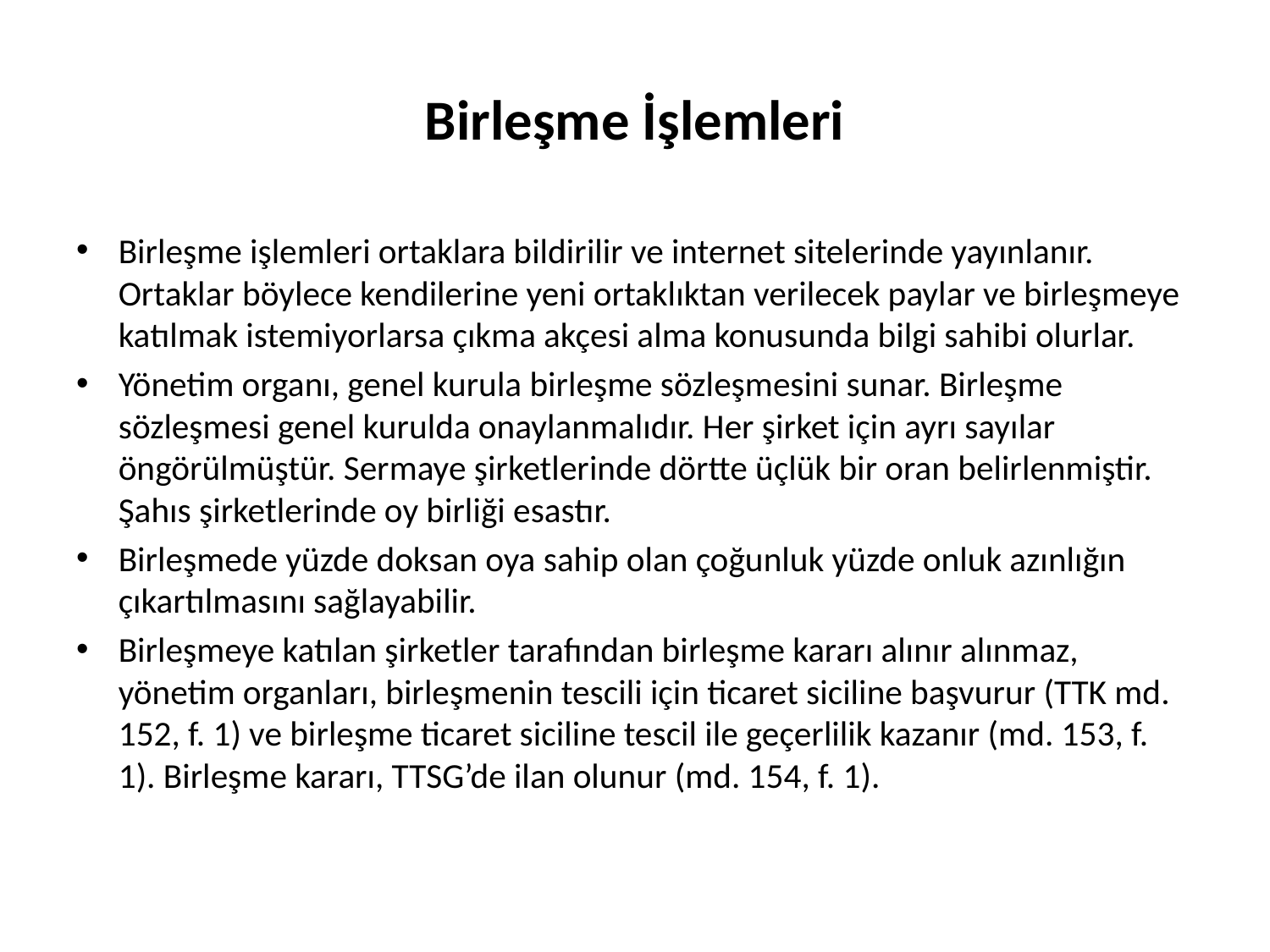

# Birleşme İşlemleri
Birleşme işlemleri ortaklara bildirilir ve internet sitelerinde yayınlanır. Ortaklar böylece kendilerine yeni ortaklıktan verilecek paylar ve birleşmeye katılmak istemiyorlarsa çıkma akçesi alma konusunda bilgi sahibi olurlar.
Yönetim organı, genel kurula birleşme sözleşmesini sunar. Birleşme sözleşmesi genel kurulda onaylanmalıdır. Her şirket için ayrı sayılar öngörülmüştür. Sermaye şirketlerinde dörtte üçlük bir oran belirlenmiştir. Şahıs şirketlerinde oy birliği esastır.
Birleşmede yüzde doksan oya sahip olan çoğunluk yüzde onluk azınlığın çıkartılmasını sağlayabilir.
Birleşmeye katılan şirketler tarafından birleşme kararı alınır alınmaz, yönetim organları, birleşmenin tescili için ticaret siciline başvurur (TTK md. 152, f. 1) ve birleşme ticaret siciline tescil ile geçerlilik kazanır (md. 153, f. 1). Birleşme kararı, TTSG’de ilan olunur (md. 154, f. 1).